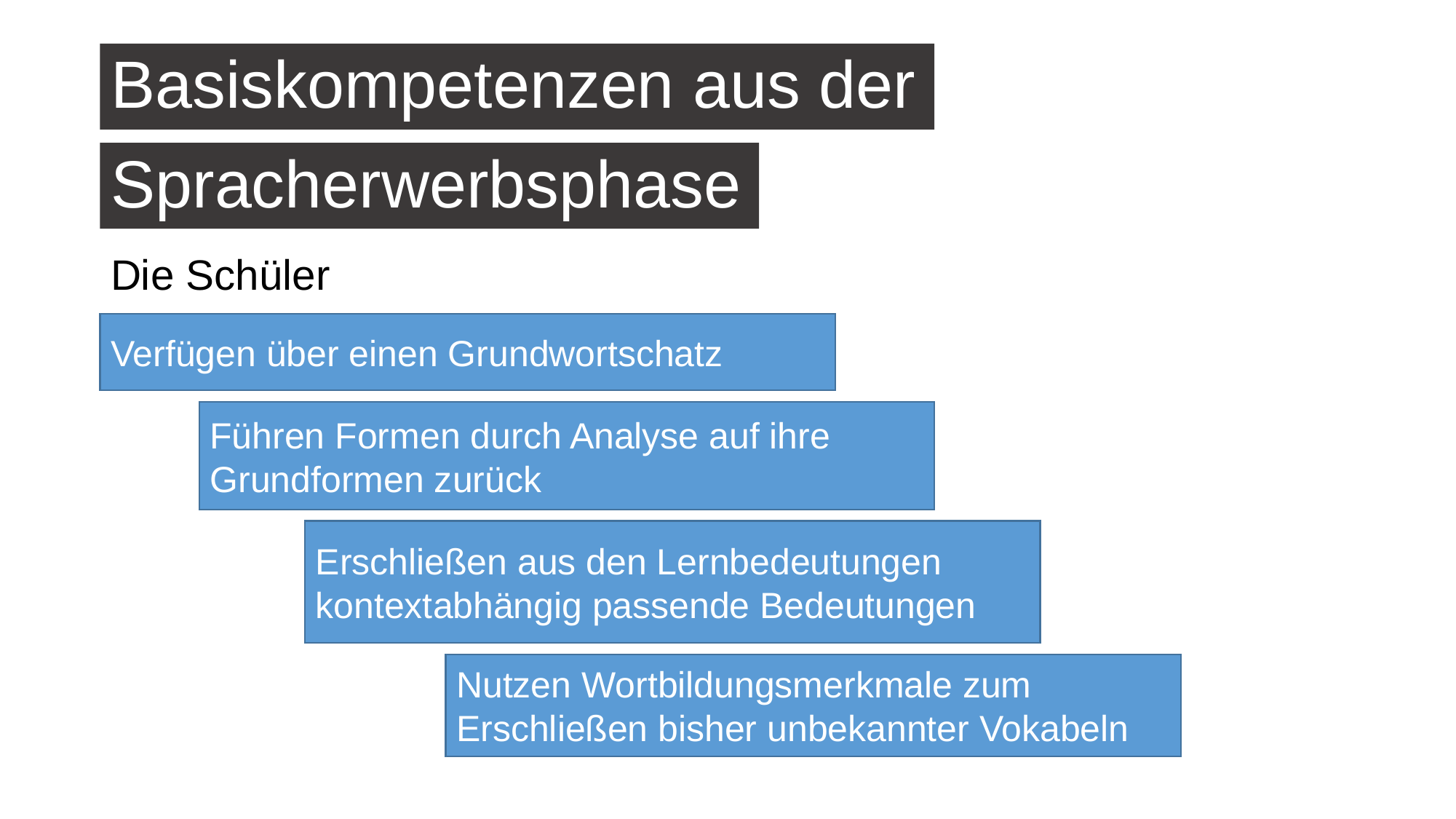

# Basiskompetenzen aus der
Spracherwerbsphase
Die Schüler

Verfügen über einen Grundwortschatz
Führen Formen durch Analyse auf ihre Grundformen zurück
Erschließen aus den Lernbedeutungen kontextabhängig passende Bedeutungen
Nutzen Wortbildungsmerkmale zum Erschließen bisher unbekannter Vokabeln